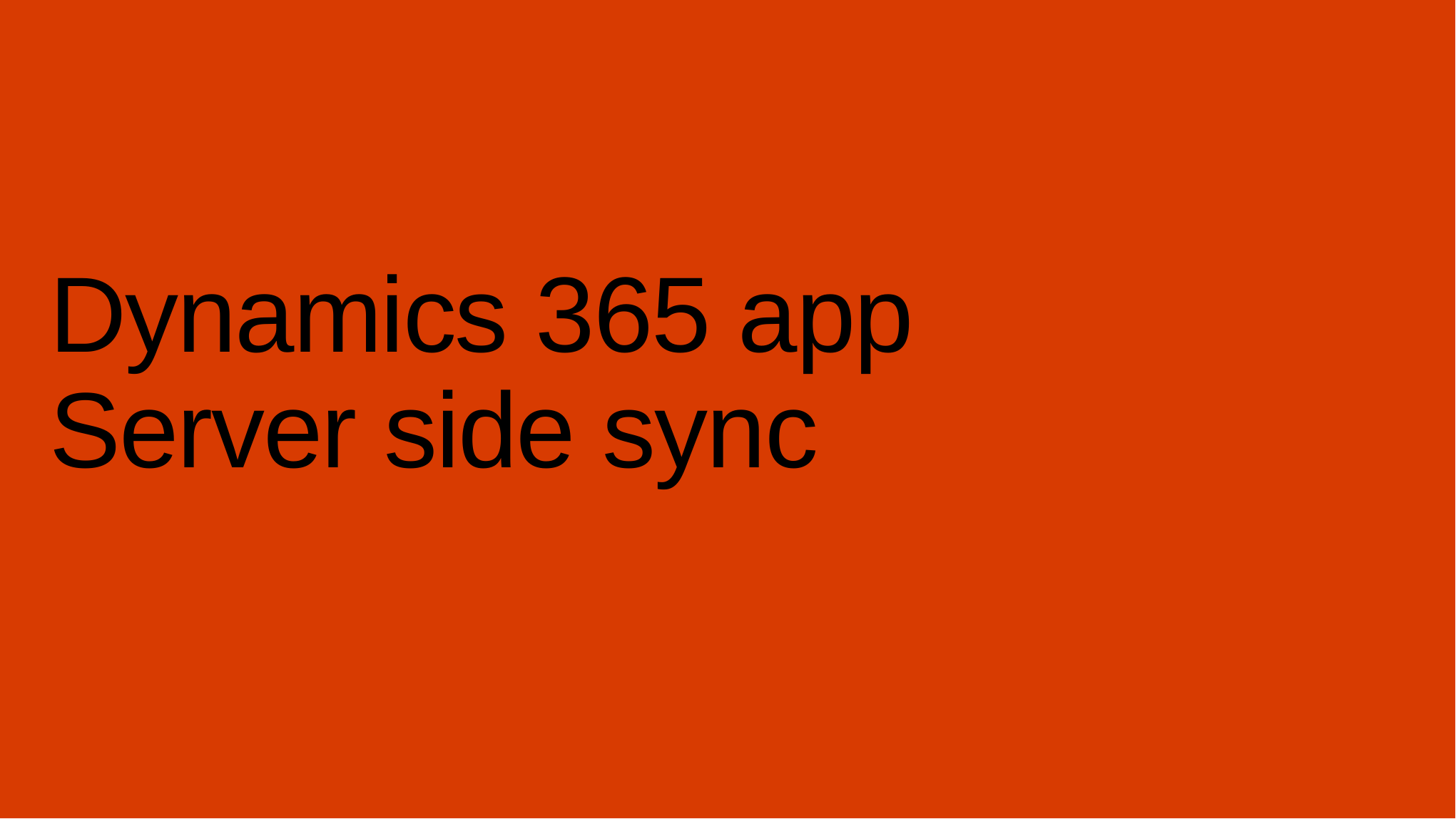

# Dynamics 365 app Server side sync